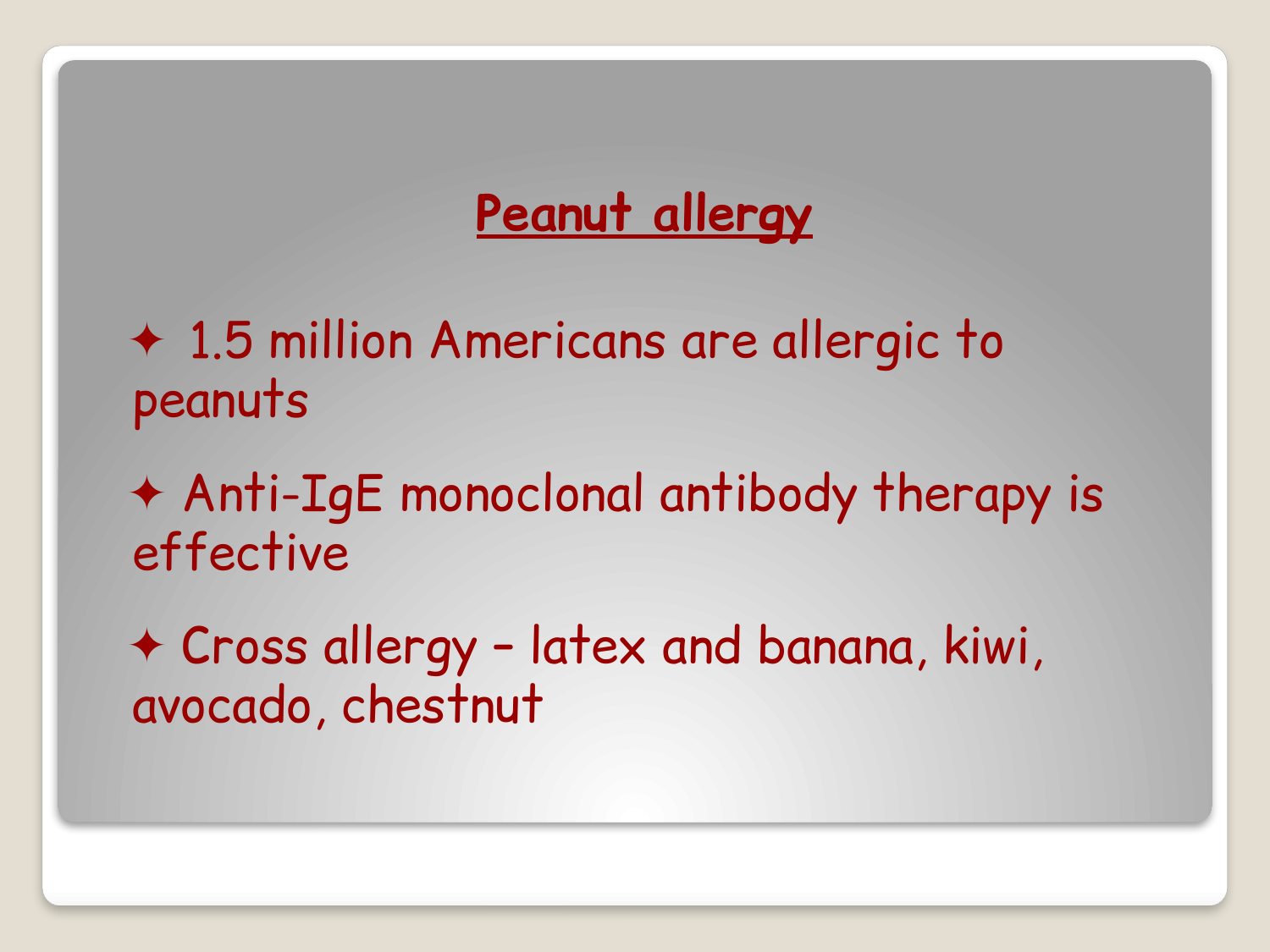

Peanut allergy

  ✦ 1.5 million Americans are allergic to peanuts

  ✦ Anti-IgE monoclonal antibody therapy is effective

  ✦ Cross allergy – latex and banana, kiwi, avocado, chestnut